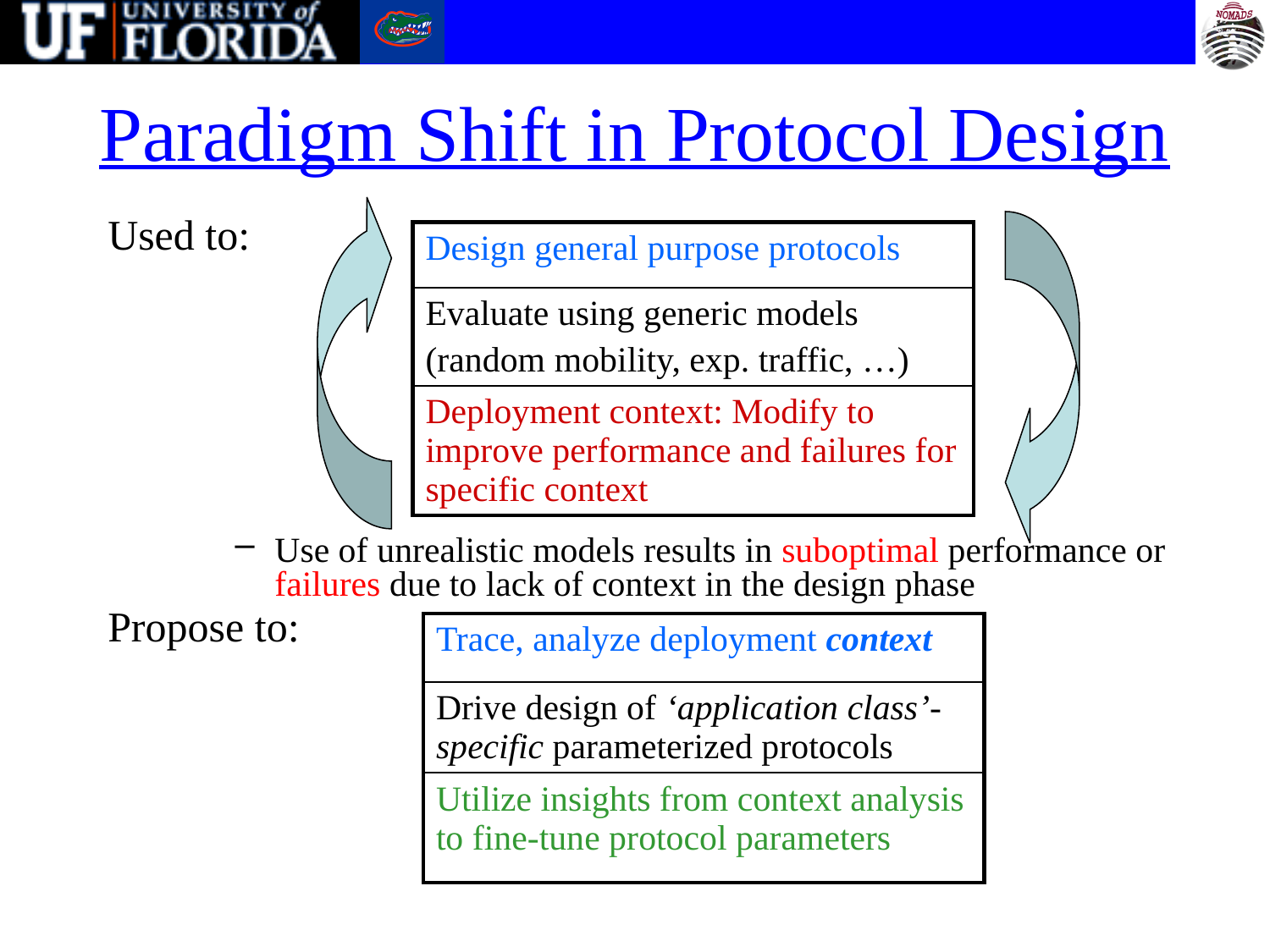

# Paradigm Shift in Protocol Design

Used to:

| Design general purpose protocols |
| --- |
| Evaluate using generic models (random mobility, exp. traffic, …) |
| Deployment context: Modify to improve performance and failures for specific context |
Use of unrealistic models results in suboptimal performance or failures due to lack of context in the design phase
Propose to:
| Trace, analyze deployment context |
| --- |
| Drive design of ‘application class’-specific parameterized protocols |
| Utilize insights from context analysis to fine-tune protocol parameters |